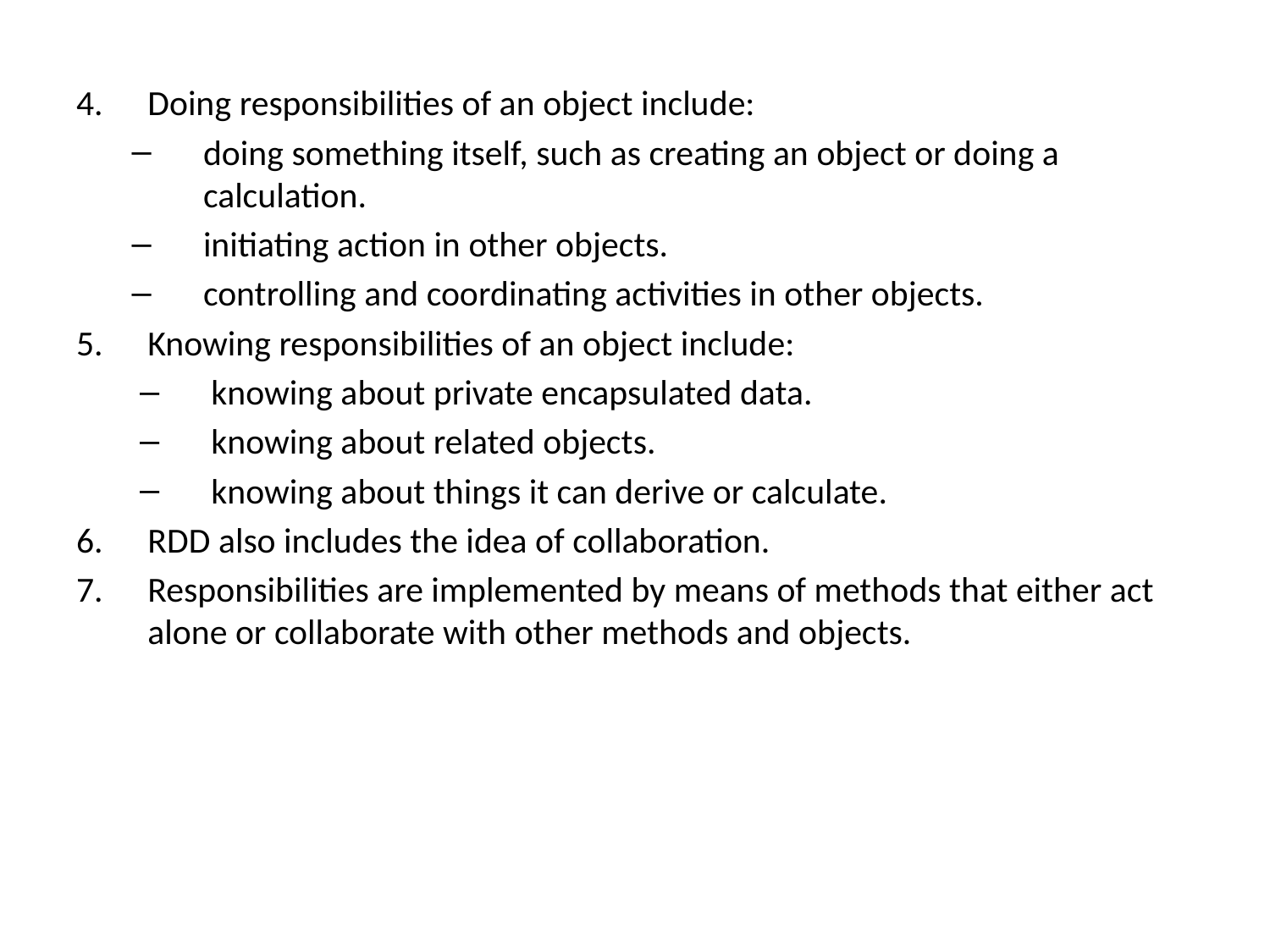

Doing responsibilities of an object include:
doing something itself, such as creating an object or doing a calculation.
initiating action in other objects.
controlling and coordinating activities in other objects.
Knowing responsibilities of an object include:
knowing about private encapsulated data.
knowing about related objects.
knowing about things it can derive or calculate.
RDD also includes the idea of collaboration.
Responsibilities are implemented by means of methods that either act alone or collaborate with other methods and objects.